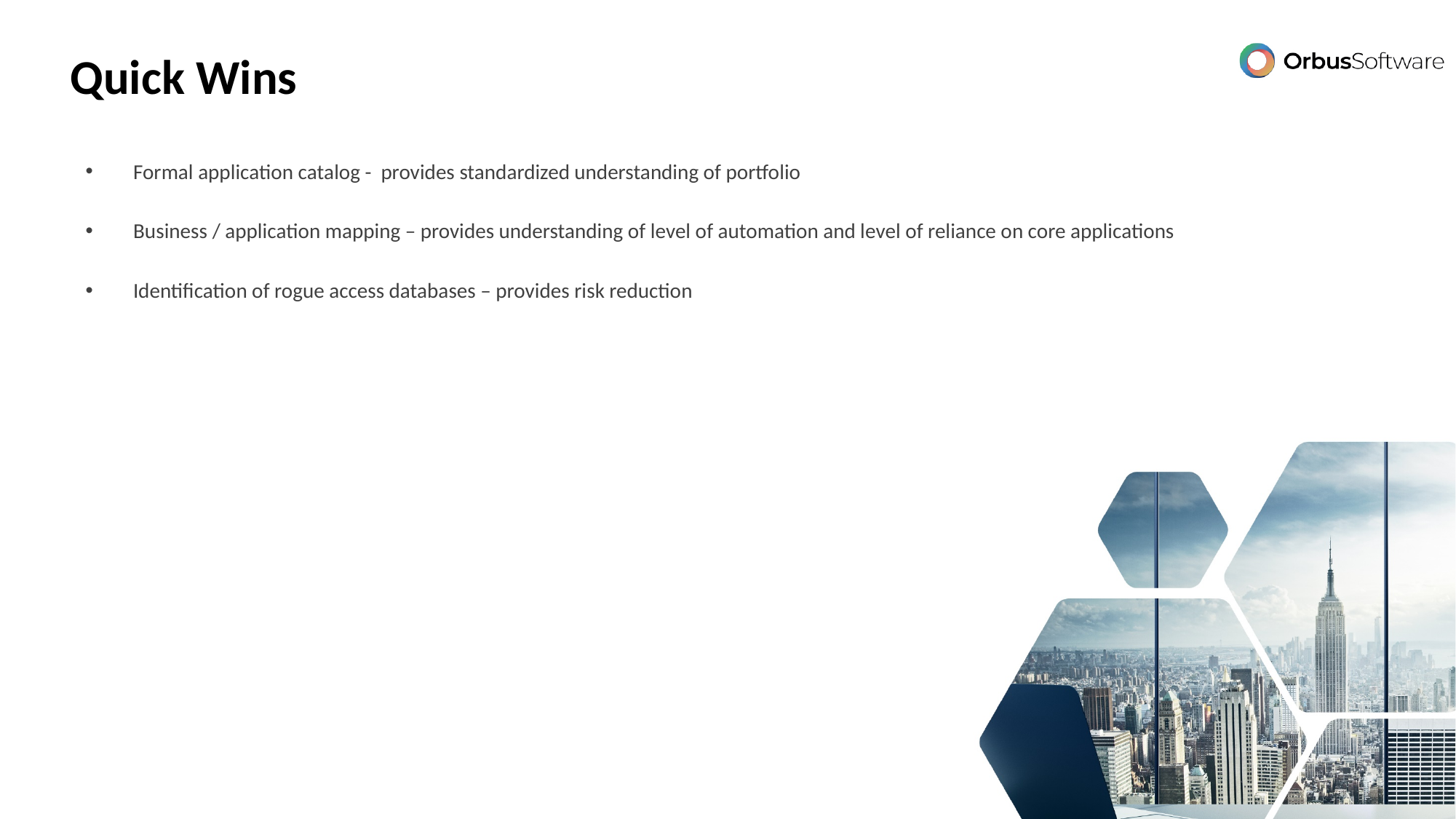

Quick Wins
Formal application catalog -  provides standardized understanding of portfolio

Business / application mapping – provides understanding of level of automation and level of reliance on core applications

Identification of rogue access databases – provides risk reduction